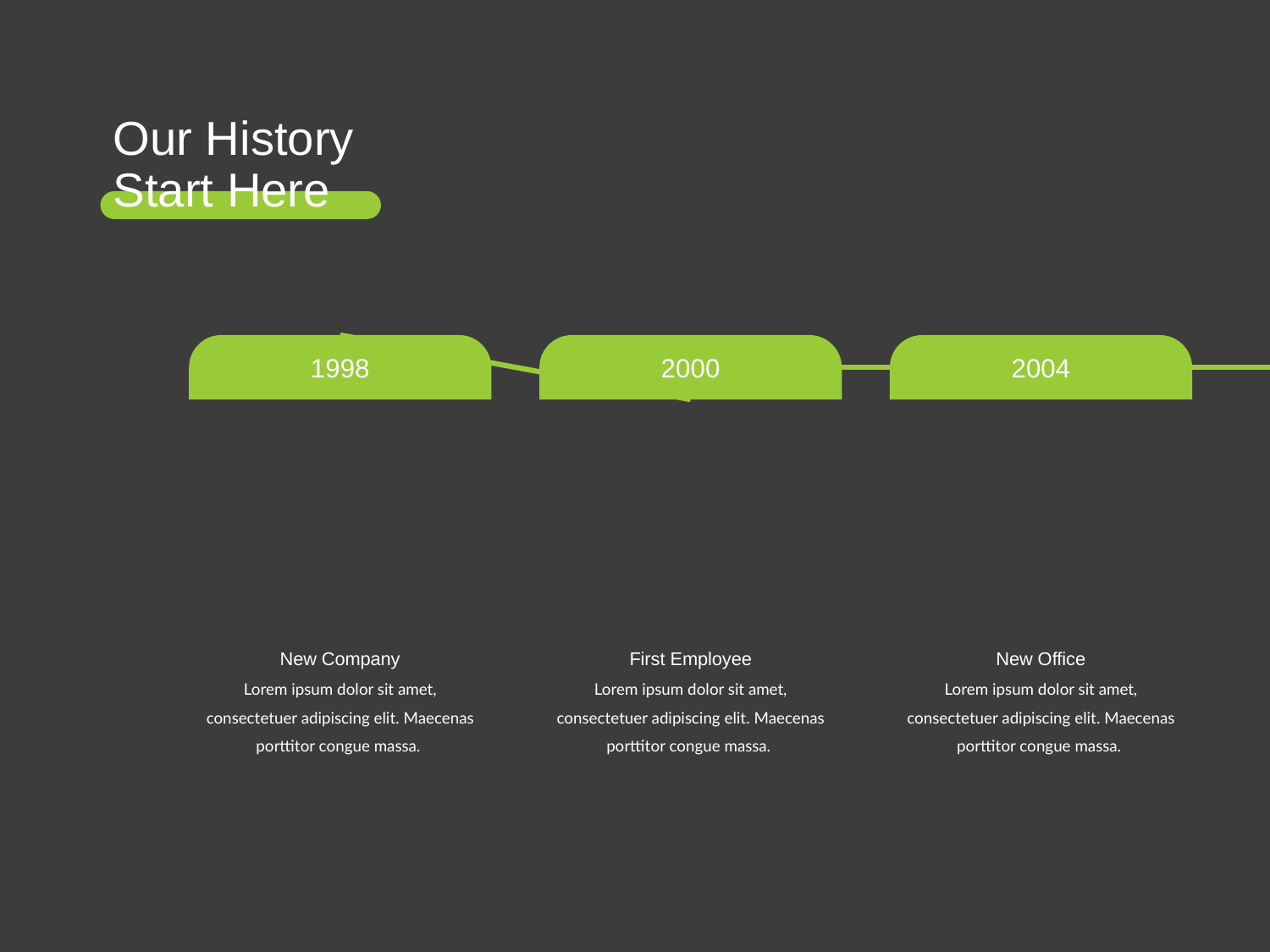

# Our History Start Here

1998
2000
2004

New Company
First Employee
New Office
Lorem ipsum dolor sit amet, consectetuer adipiscing elit. Maecenas porttitor congue massa.
Lorem ipsum dolor sit amet, consectetuer adipiscing elit. Maecenas porttitor congue massa.
Lorem ipsum dolor sit amet, consectetuer adipiscing elit. Maecenas porttitor congue massa.